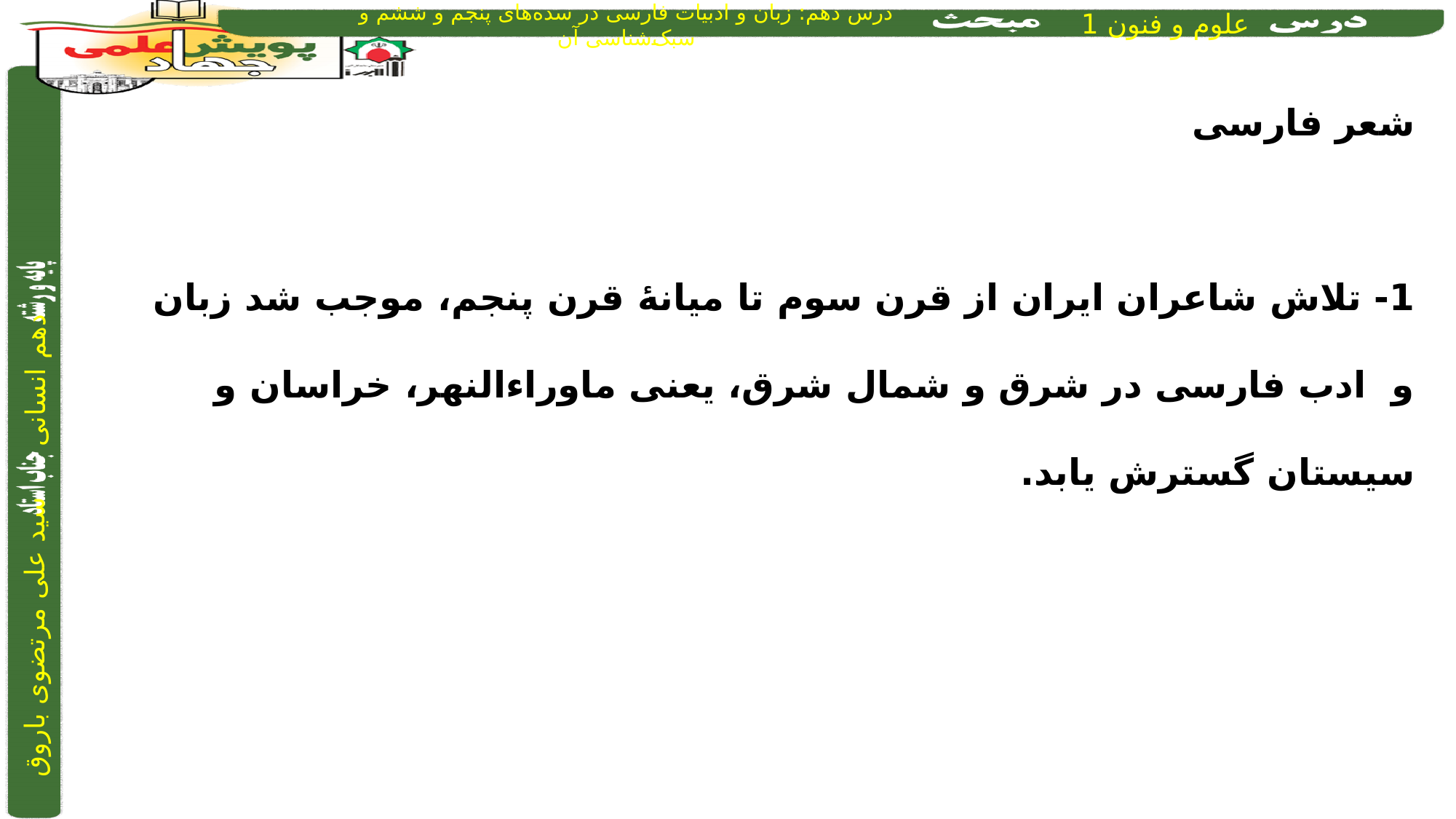

شعر فارسی

1- تلاش شاعران ایران از قرن سوم تا میانۀ قرن پنجم، موجب شد زبان و  ادب فارسی در شرق و شمال شرق، یعنی ماوراءالنهر، خراسان و سیستان گسترش یابد.